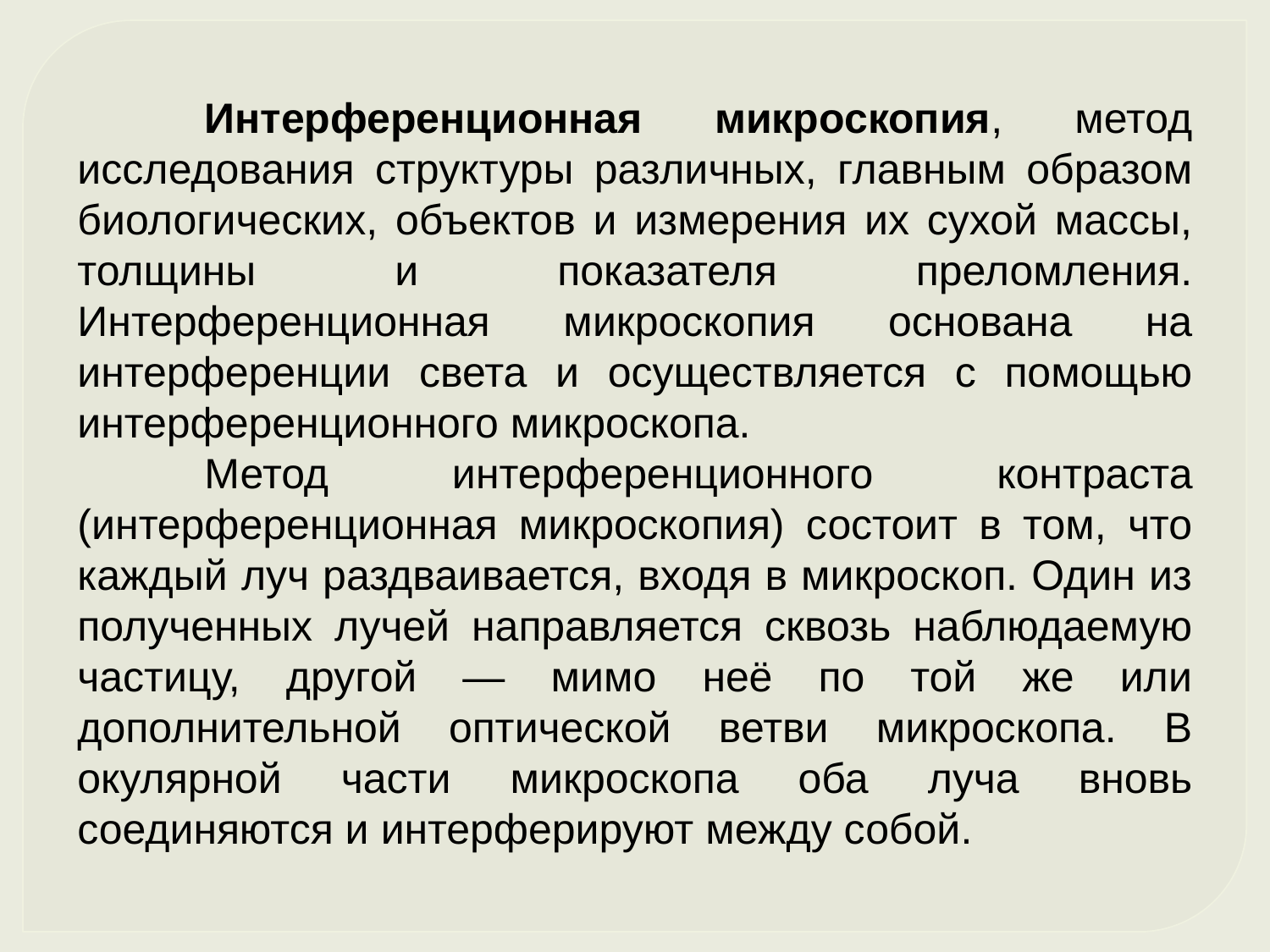

Интерференционная микроскопия, метод исследования структуры различных, главным образом биологических, объектов и измерения их сухой массы, толщины и показателя преломления. Интерференционная микроскопия основана на интерференции света и осуществляется с помощью интерференционного микроскопа.
	Метод интерференционного контраста (интерференционная микроскопия) состоит в том, что каждый луч раздваивается, входя в микроскоп. Один из полученных лучей направляется сквозь наблюдаемую частицу, другой — мимо неё по той же или дополнительной оптической ветви микроскопа. В окулярной части микроскопа оба луча вновь соединяются и интерферируют между собой.